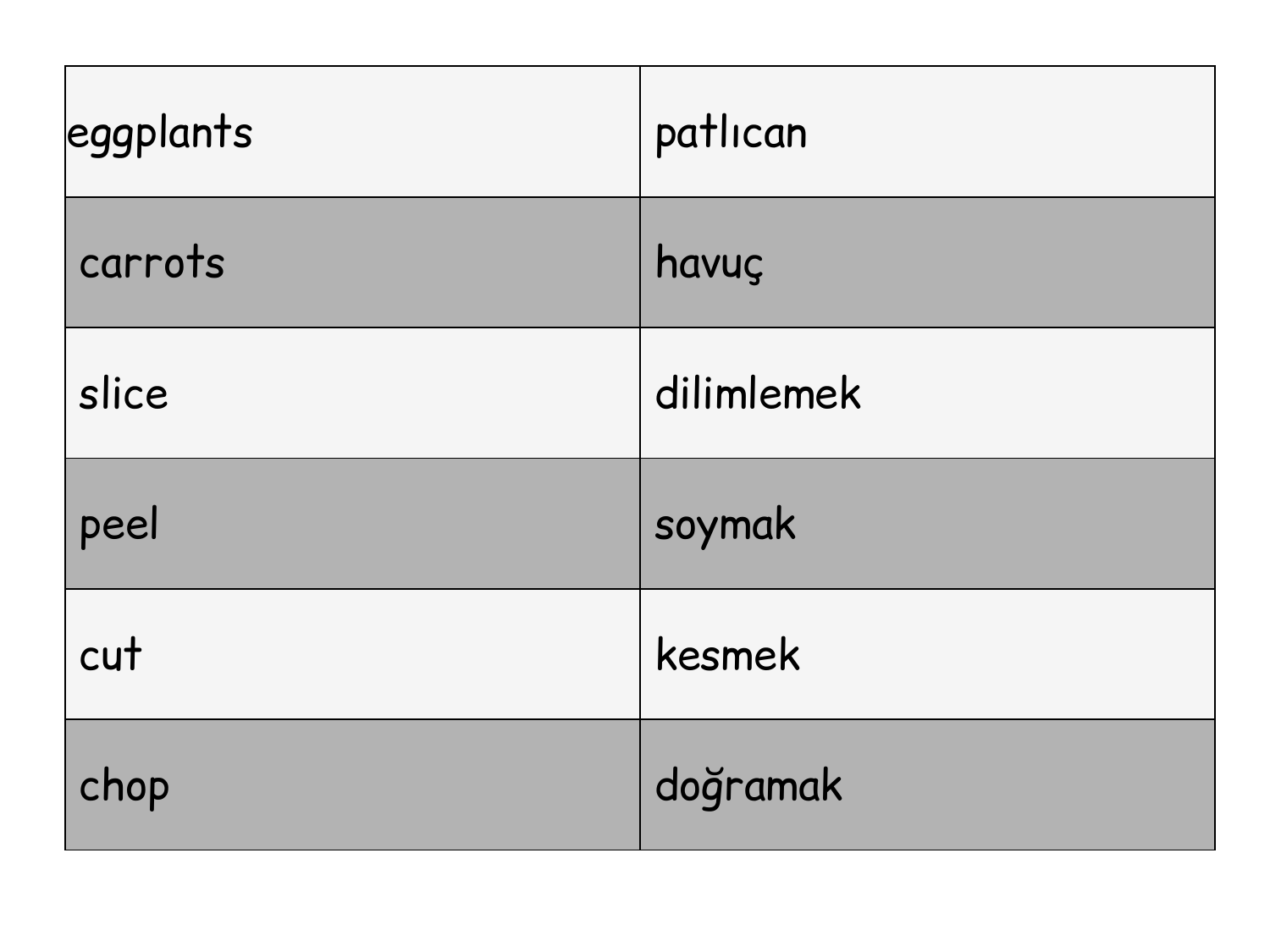

#
| eggplants | patlıcan |
| --- | --- |
| carrots | havuç |
| slice | dilimlemek |
| peel | soymak |
| cut | kesmek |
| chop | doğramak |